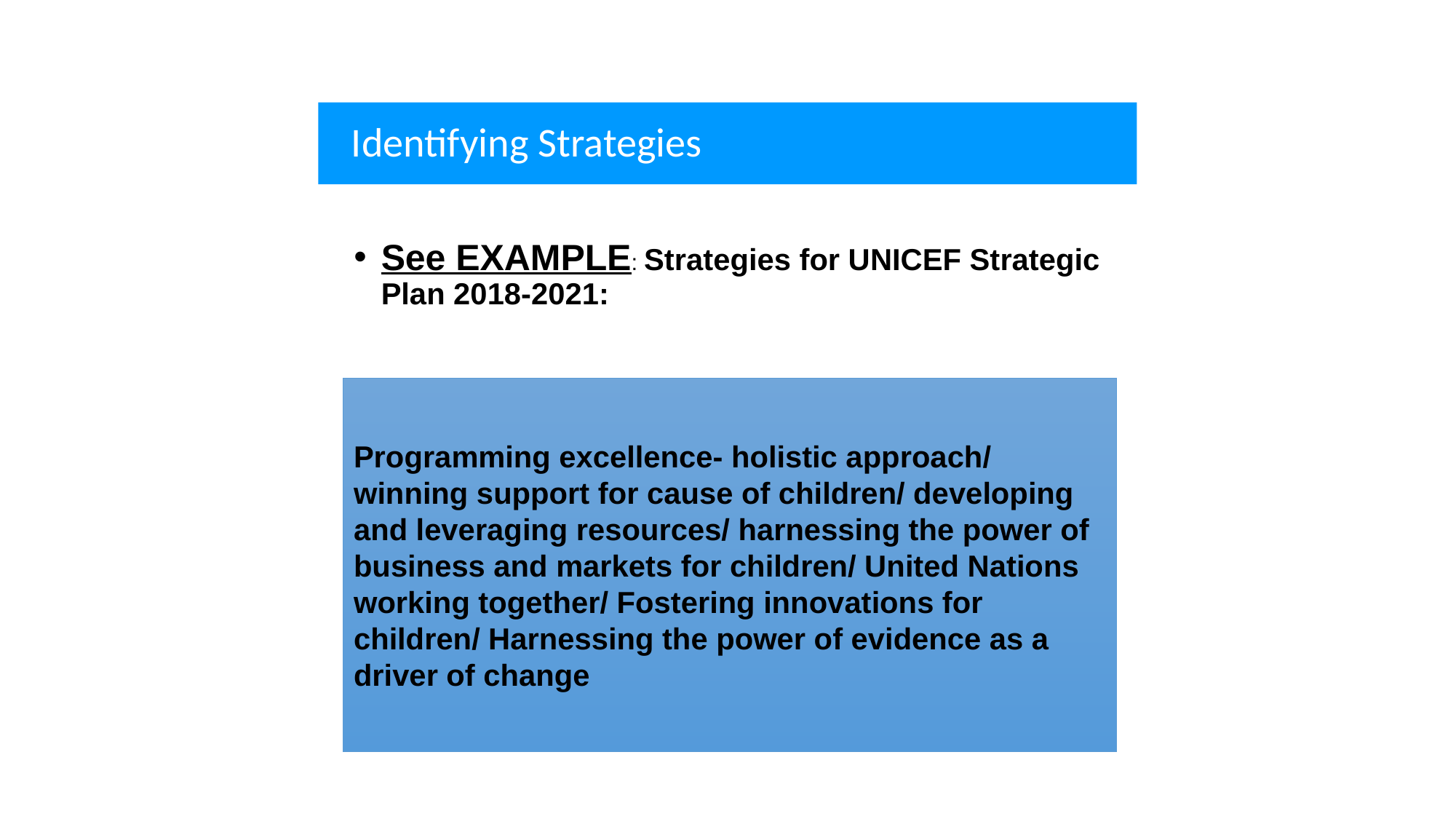

# Identifying Strategies

See EXAMPLE: Strategies for UNICEF Strategic Plan 2018-2021:

Programming excellence- holistic approach/ winning support for cause of children/ developing and leveraging resources/ harnessing the power of business and markets for children/ United Nations working together/ Fostering innovations for children/ Harnessing the power of evidence as a driver of change